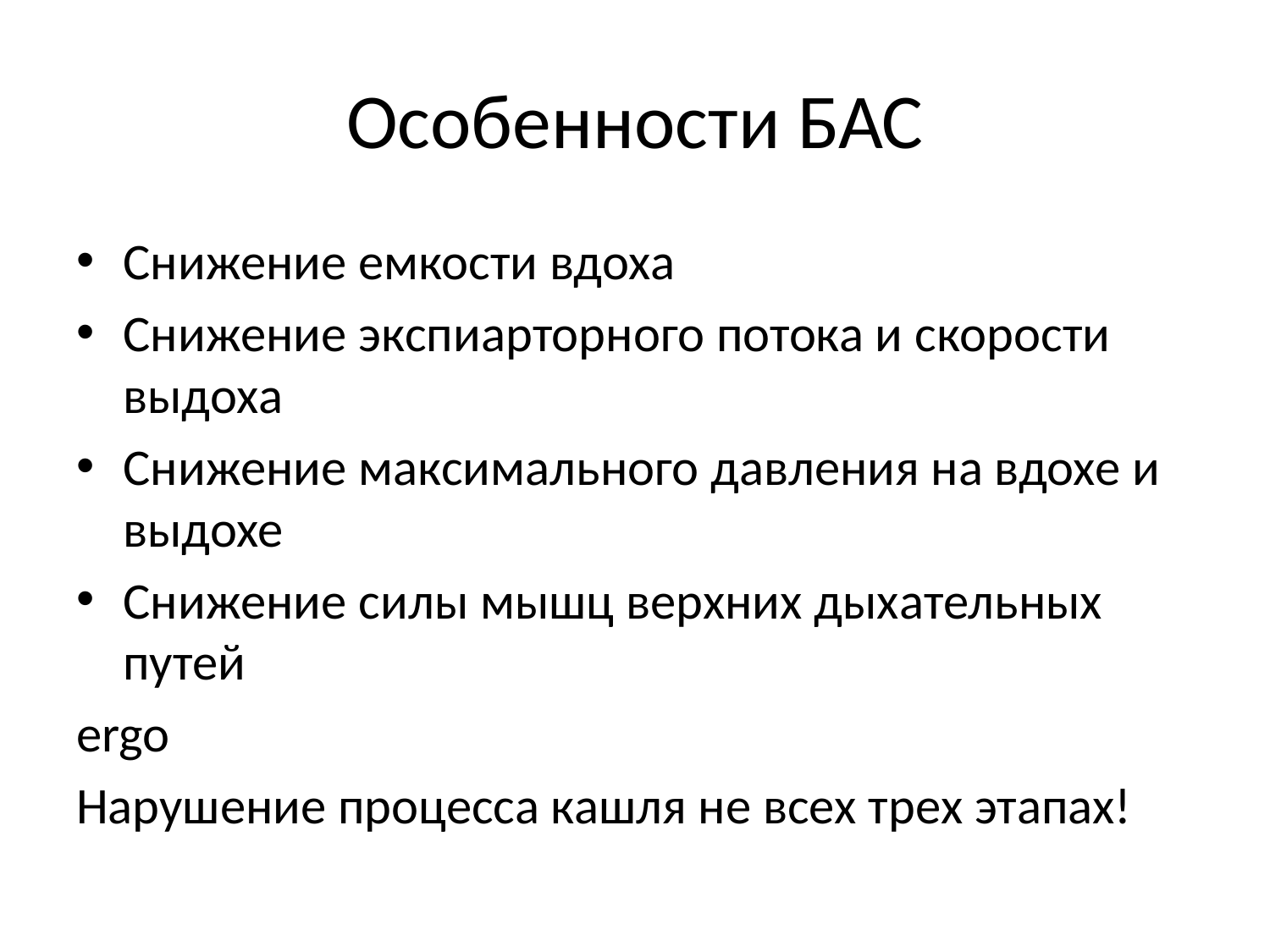

# Особенности БАС
Снижение емкости вдоха
Снижение экспиарторного потока и скорости выдоха
Снижение максимального давления на вдохе и выдохе
Снижение силы мышц верхних дыхательных путей
ergo
Нарушение процесса кашля не всех трех этапах!